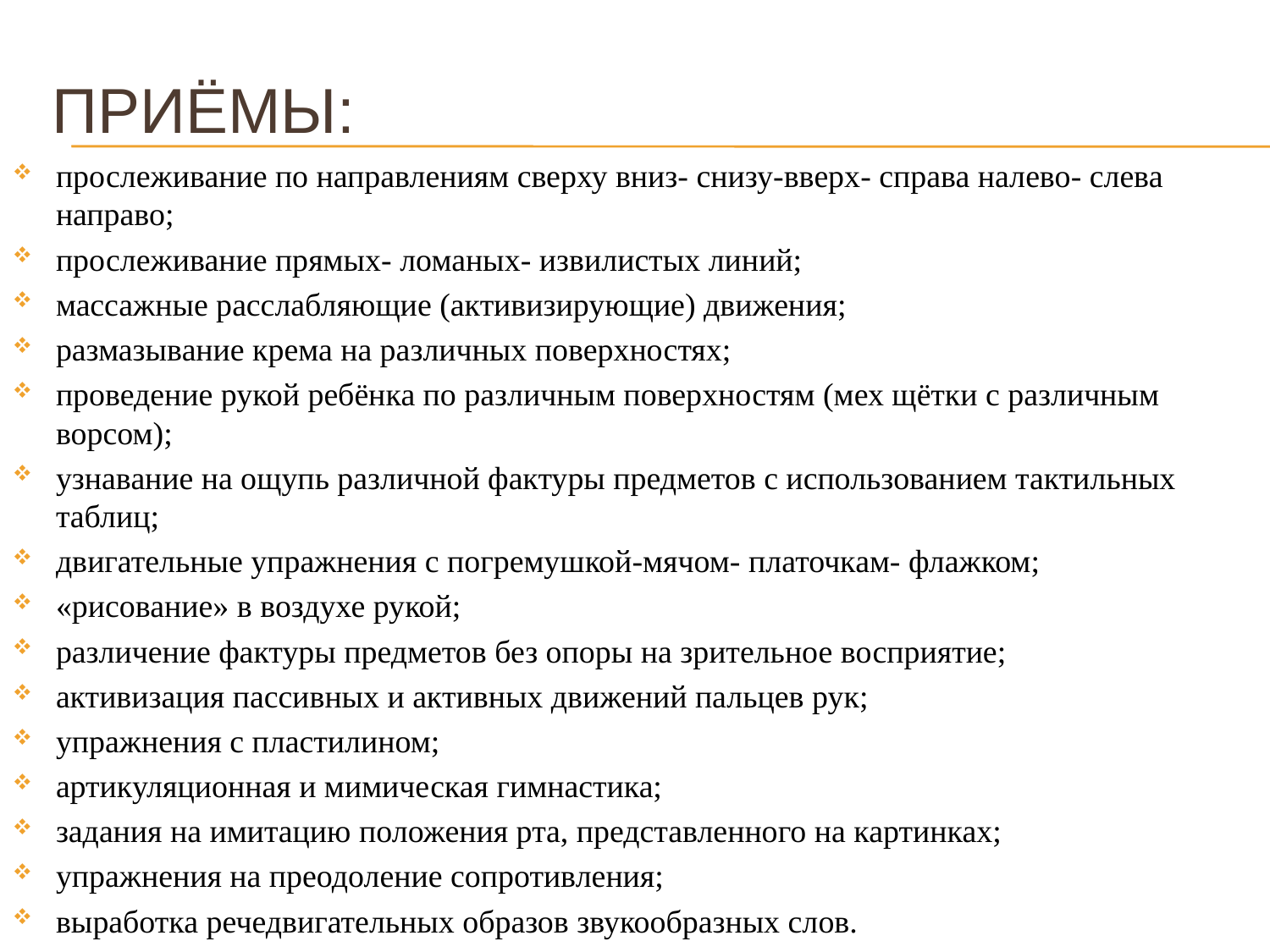

# Приёмы:
прослеживание по направлениям сверху вниз- снизу-вверх- справа налево- слева направо;
прослеживание прямых- ломаных- извилистых линий;
массажные расслабляющие (активизирующие) движения;
размазывание крема на различных поверхностях;
проведение рукой ребёнка по различным поверхностям (мех щётки с различным ворсом);
узнавание на ощупь различной фактуры предметов с использованием тактильных таблиц;
двигательные упражнения с погремушкой-мячом- платочкам- флажком;
«рисование» в воздухе рукой;
различение фактуры предметов без опоры на зрительное восприятие;
активизация пассивных и активных движений пальцев рук;
упражнения с пластилином;
артикуляционная и мимическая гимнастика;
задания на имитацию положения рта, представленного на картинках;
упражнения на преодоление сопротивления;
выработка речедвигательных образов звукообразных слов.